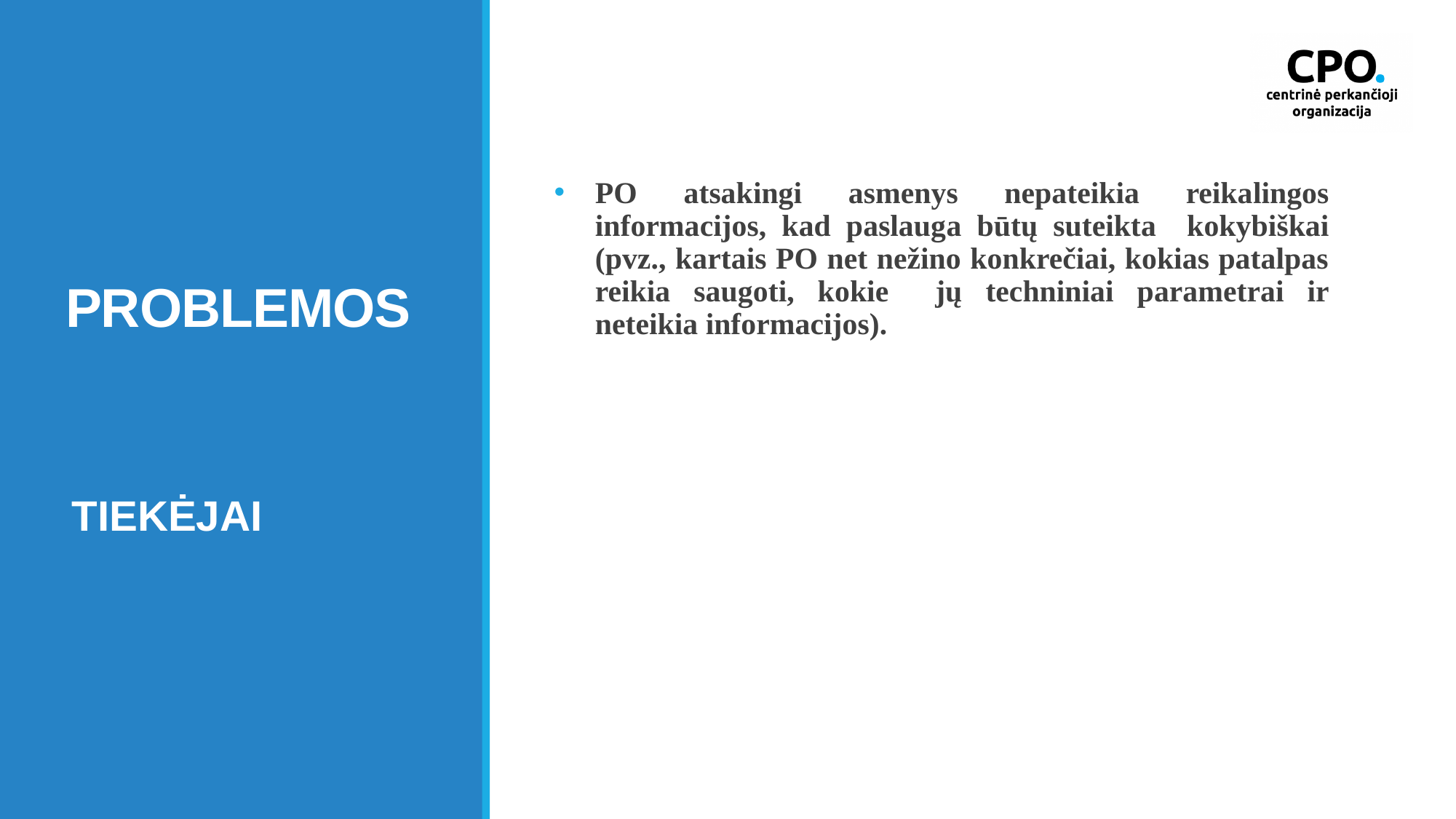

# PROBLEMOS

PO atsakingi asmenys nepateikia reikalingos informacijos, kad paslauga būtų suteikta  kokybiškai (pvz., kartais PO net nežino konkrečiai, kokias patalpas reikia saugoti, kokie  jų techniniai parametrai ir neteikia informacijos).

 TIEKĖJAI